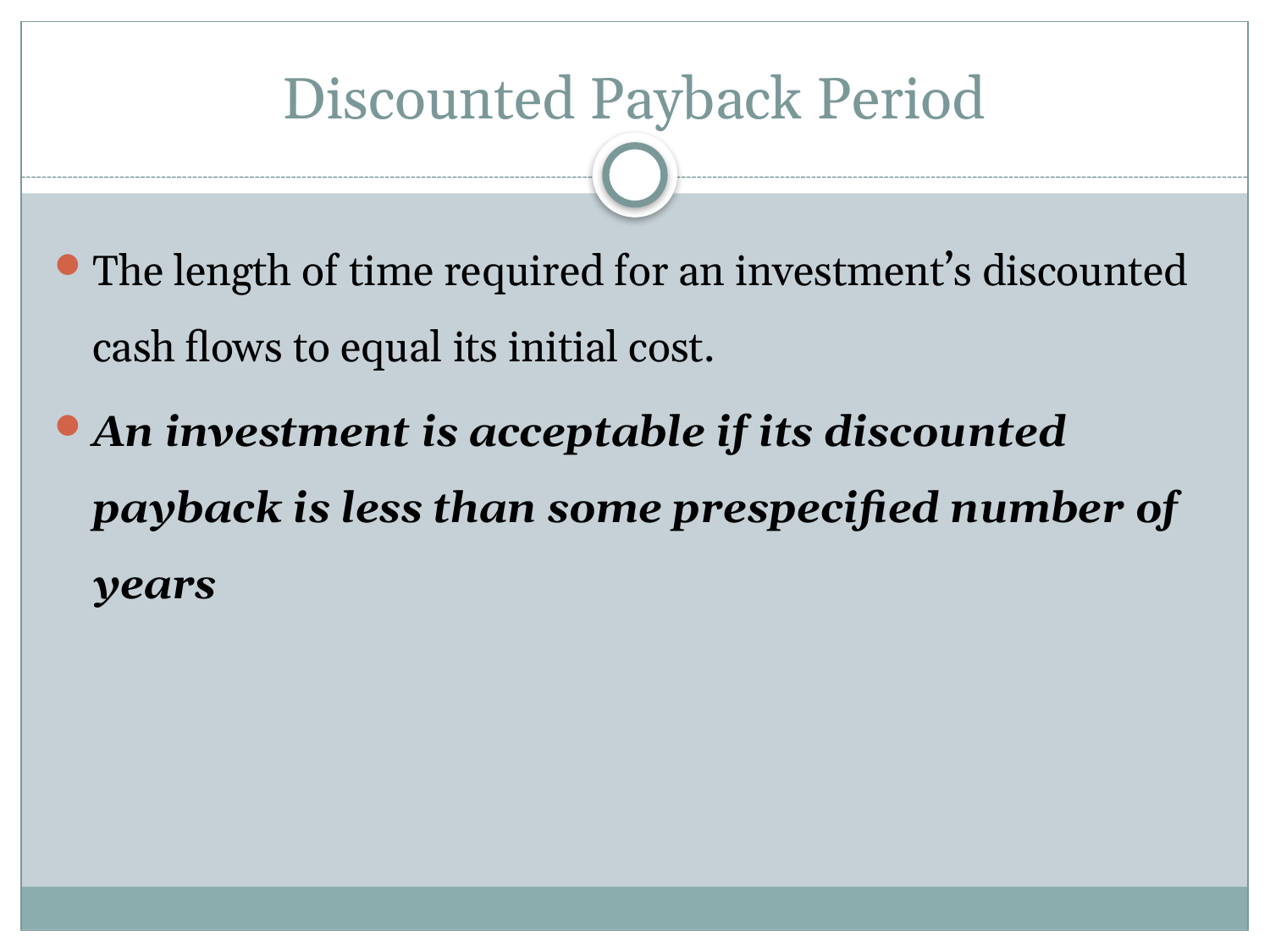

# Discounted Payback Period
The length of time required for an investment’s discounted cash flows to equal its initial cost.
An investment is acceptable if its discounted payback is less than some prespecified number of years